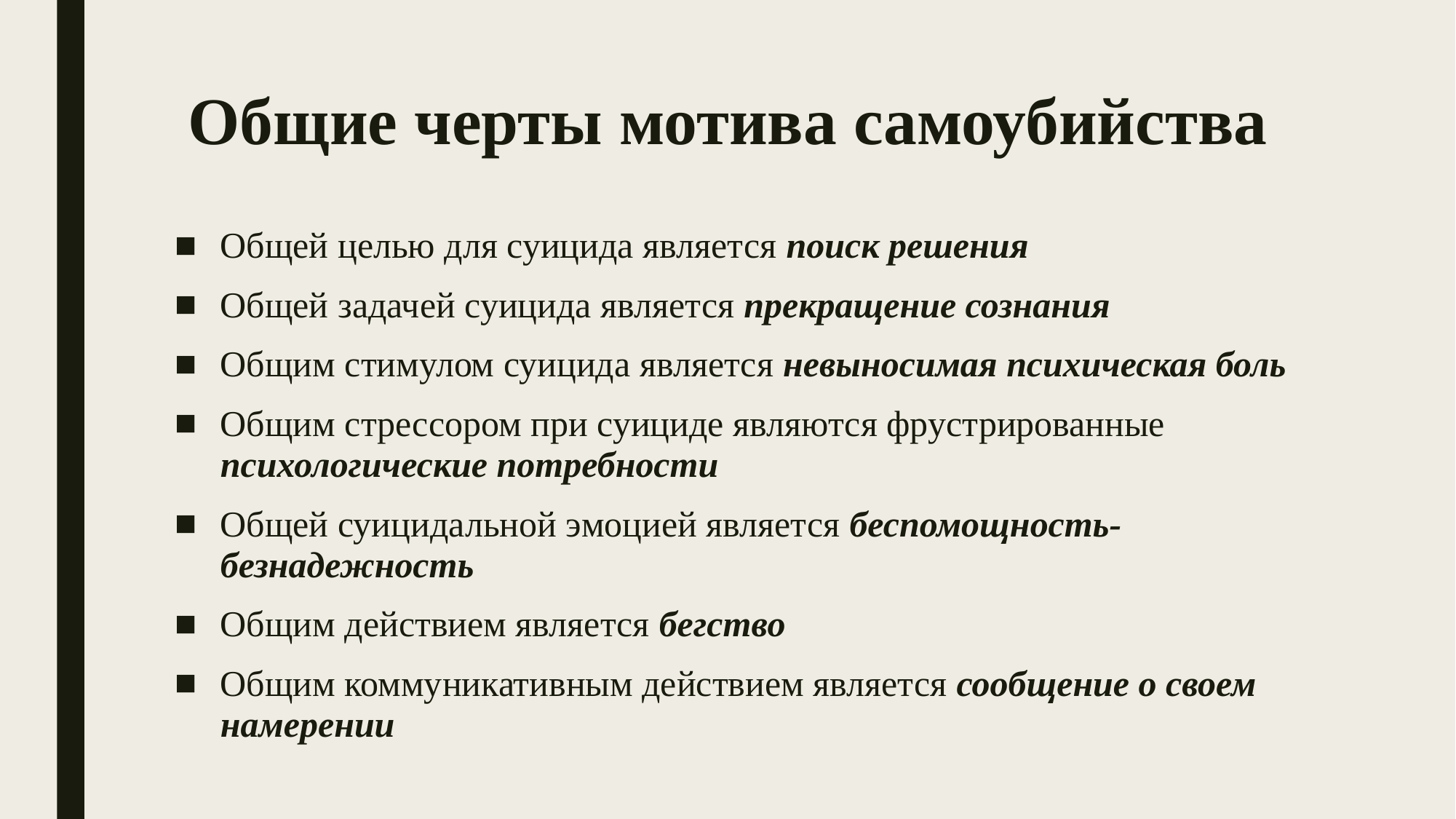

# Общие черты мотива самоубийства
Общей целью для суицида является поиск решения
Общей задачей суицида является прекращение сознания
Общим стимулом суицида является невыносимая психическая боль
Общим стрессором при суициде являются фрустрированные психологические потребности
Общей суицидальной эмоцией является беспомощность-безнадежность
Общим действием является бегство
Общим коммуникативным действием является сообщение о своем намерении